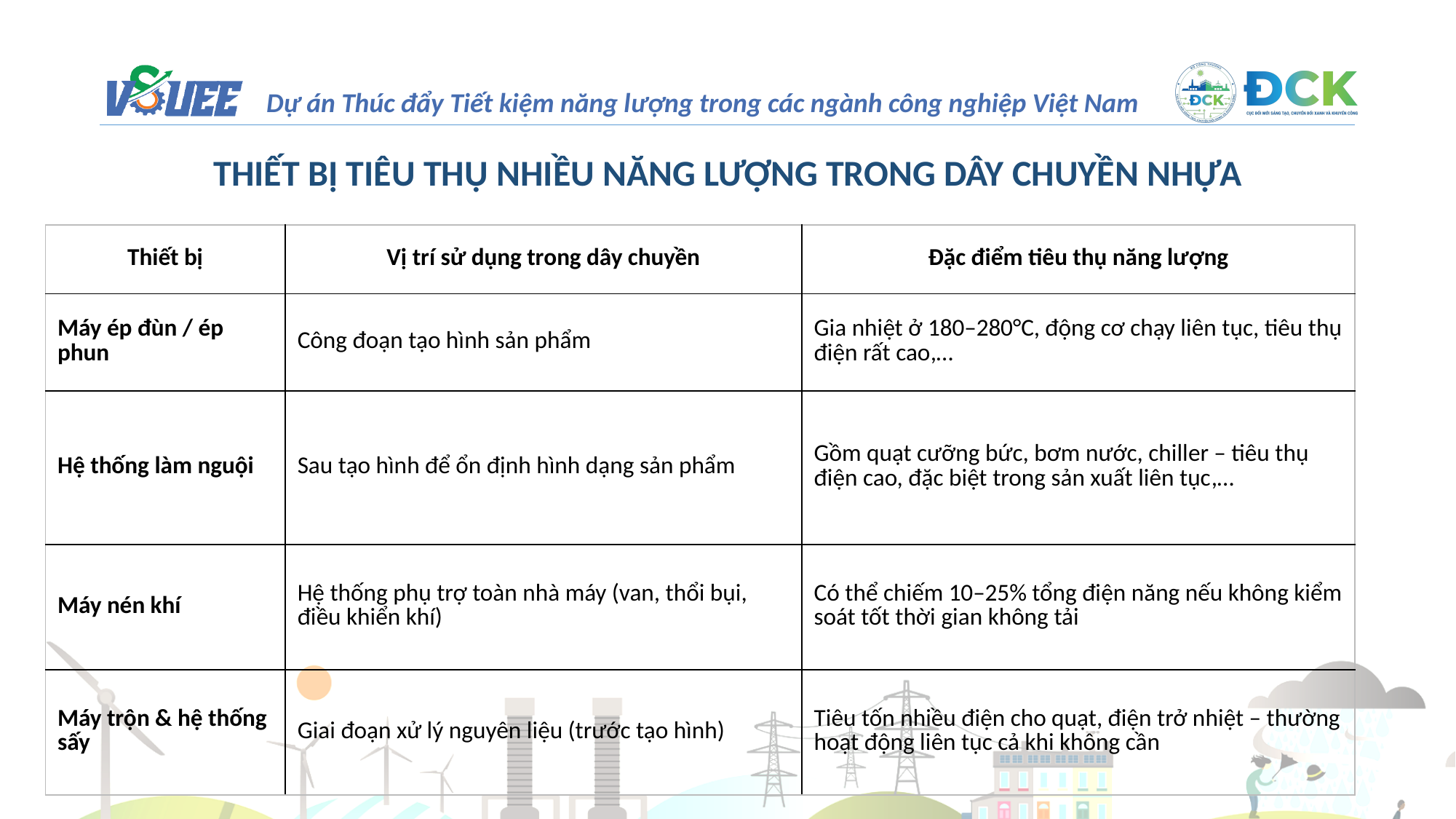

THIẾT BỊ TIÊU THỤ NHIỀU NĂNG LƯỢNG TRONG DÂY CHUYỀN NHỰA
| Thiết bị | Vị trí sử dụng trong dây chuyền | Đặc điểm tiêu thụ năng lượng |
| --- | --- | --- |
| Máy ép đùn / ép phun | Công đoạn tạo hình sản phẩm | Gia nhiệt ở 180–280°C, động cơ chạy liên tục, tiêu thụ điện rất cao,… |
| Hệ thống làm nguội | Sau tạo hình để ổn định hình dạng sản phẩm | Gồm quạt cưỡng bức, bơm nước, chiller – tiêu thụ điện cao, đặc biệt trong sản xuất liên tục,… |
| Máy nén khí | Hệ thống phụ trợ toàn nhà máy (van, thổi bụi, điều khiển khí) | Có thể chiếm 10–25% tổng điện năng nếu không kiểm soát tốt thời gian không tải |
| Máy trộn & hệ thống sấy | Giai đoạn xử lý nguyên liệu (trước tạo hình) | Tiêu tốn nhiều điện cho quạt, điện trở nhiệt – thường hoạt động liên tục cả khi không cần |